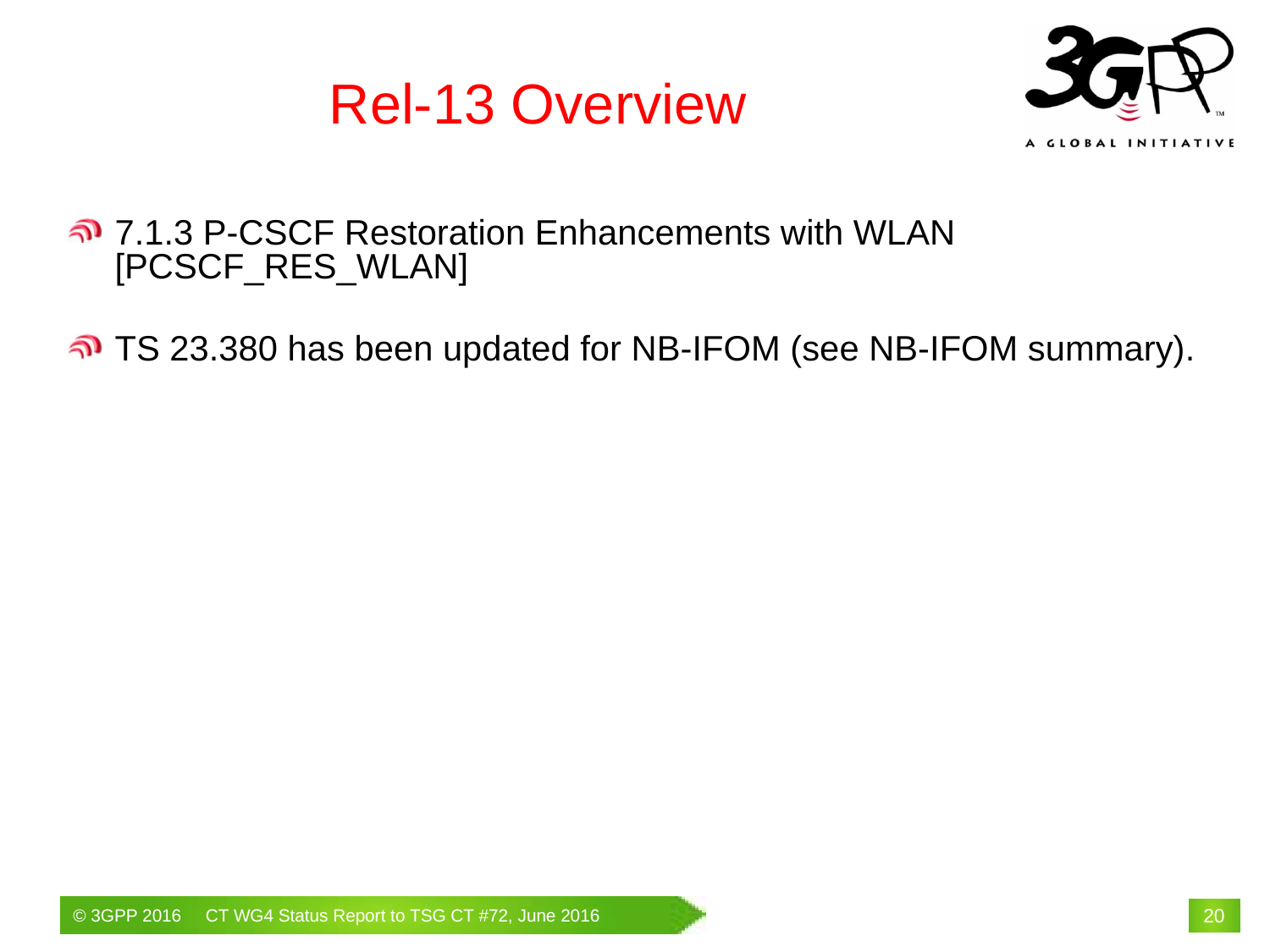

# Rel-13 Overview
7.1.3 P-CSCF Restoration Enhancements with WLAN [PCSCF_RES_WLAN]

TS 23.380 has been updated for NB-IFOM (see NB-IFOM summary).